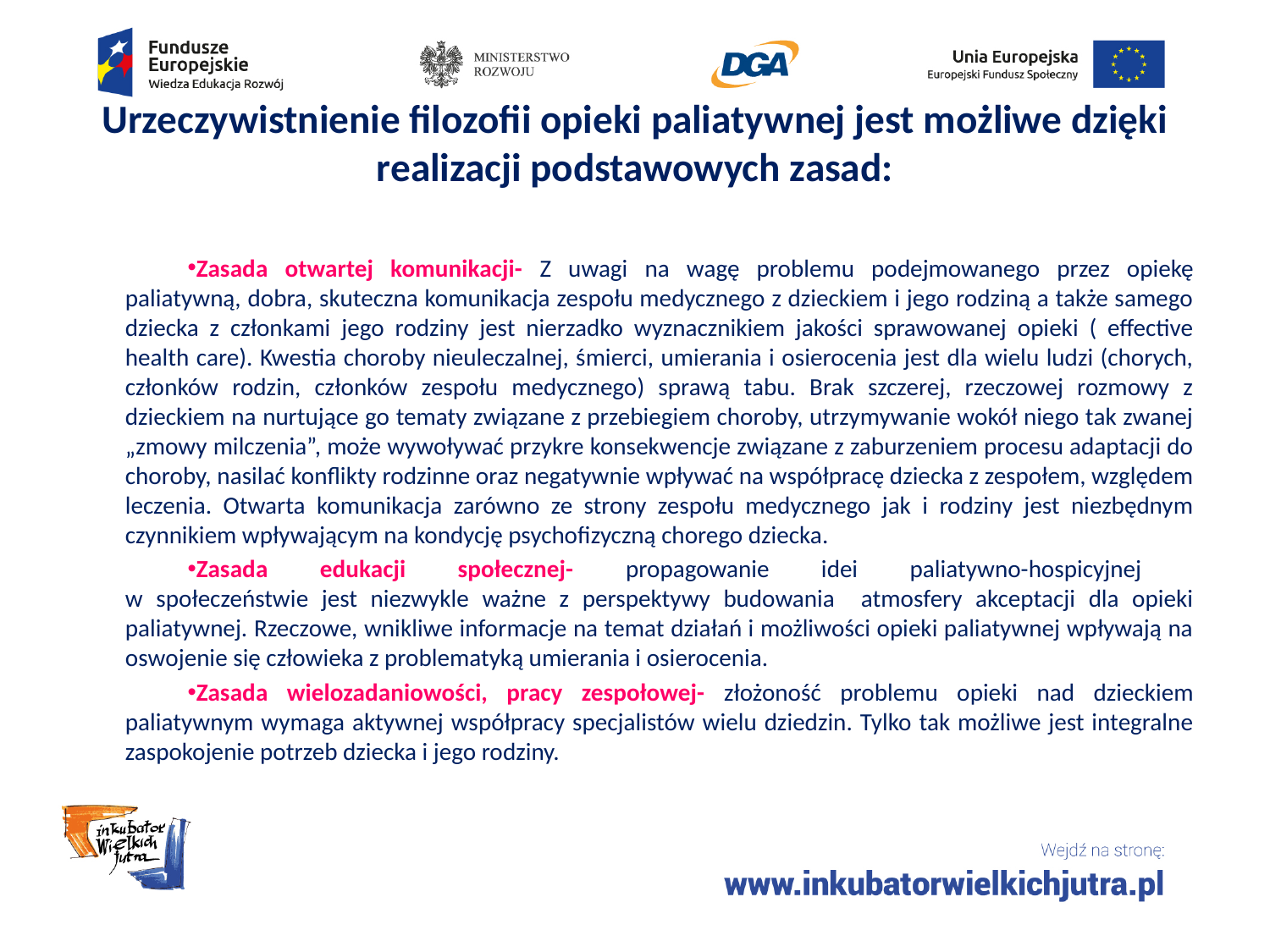

# Urzeczywistnienie filozofii opieki paliatywnej jest możliwe dzięki realizacji podstawowych zasad:
Zasada otwartej komunikacji- Z uwagi na wagę problemu podejmowanego przez opiekę paliatywną, dobra, skuteczna komunikacja zespołu medycznego z dzieckiem i jego rodziną a także samego dziecka z członkami jego rodziny jest nierzadko wyznacznikiem jakości sprawowanej opieki ( effective health care). Kwestia choroby nieuleczalnej, śmierci, umierania i osierocenia jest dla wielu ludzi (chorych, członków rodzin, członków zespołu medycznego) sprawą tabu. Brak szczerej, rzeczowej rozmowy z dzieckiem na nurtujące go tematy związane z przebiegiem choroby, utrzymywanie wokół niego tak zwanej „zmowy milczenia”, może wywoływać przykre konsekwencje związane z zaburzeniem procesu adaptacji do choroby, nasilać konflikty rodzinne oraz negatywnie wpływać na współpracę dziecka z zespołem, względem leczenia. Otwarta komunikacja zarówno ze strony zespołu medycznego jak i rodziny jest niezbędnym czynnikiem wpływającym na kondycję psychofizyczną chorego dziecka.
Zasada edukacji społecznej- propagowanie idei paliatywno-hospicyjnej
w społeczeństwie jest niezwykle ważne z perspektywy budowania  atmosfery akceptacji dla opieki paliatywnej. Rzeczowe, wnikliwe informacje na temat działań i możliwości opieki paliatywnej wpływają na oswojenie się człowieka z problematyką umierania i osierocenia.
Zasada wielozadaniowości, pracy zespołowej- złożoność problemu opieki nad dzieckiem paliatywnym wymaga aktywnej współpracy specjalistów wielu dziedzin. Tylko tak możliwe jest integralne zaspokojenie potrzeb dziecka i jego rodziny.